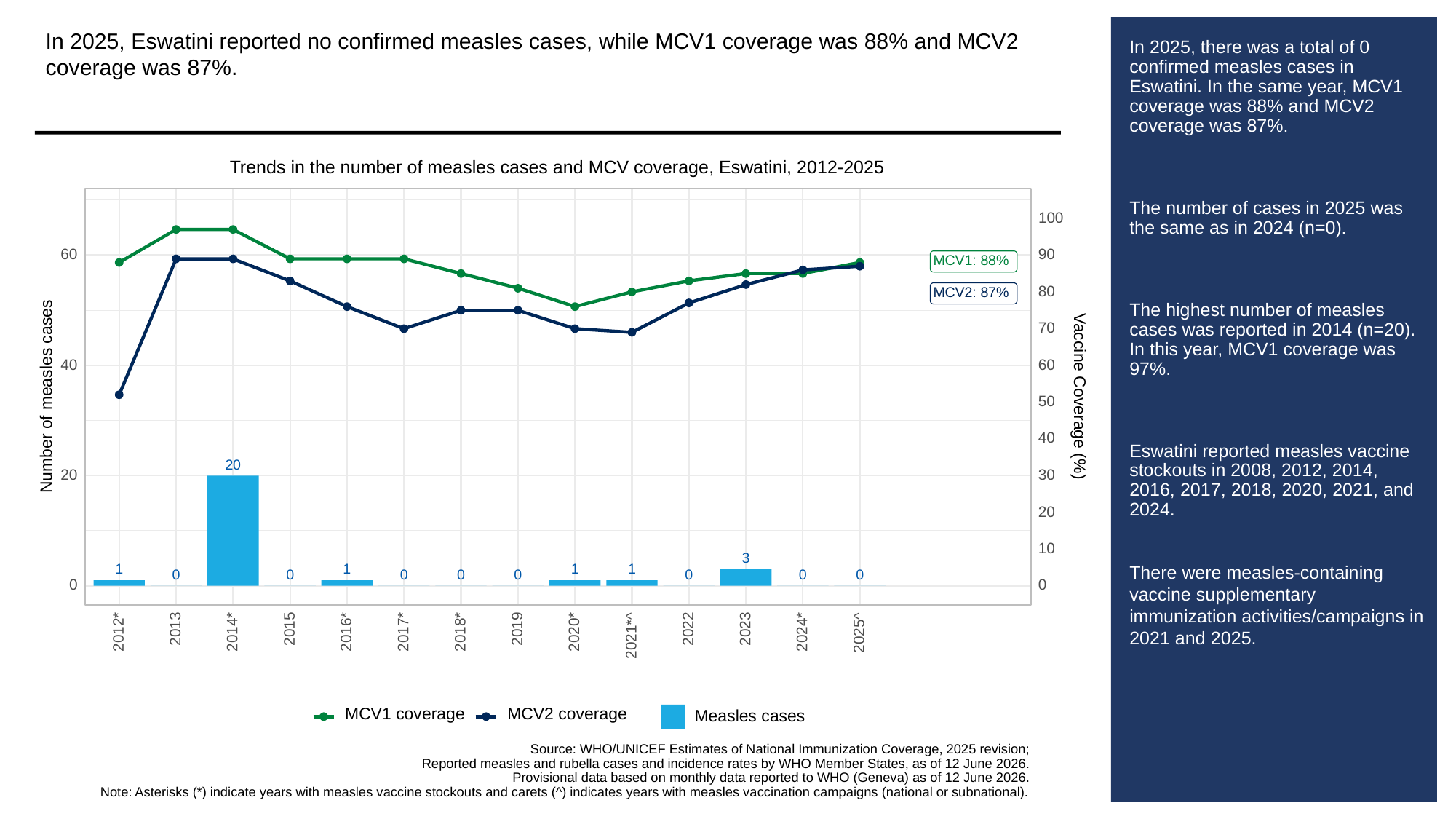

In 2025, Eswatini reported no confirmed measles cases, while MCV1 coverage was 88% and MCV2 coverage was 87%.
# In 2025, there was a total of 0 confirmed measles cases in Eswatini. In the same year, MCV1 coverage was 88% and MCV2 coverage was 87%.

The number of cases in 2025 was the same as in 2024 (n=0).

The highest number of measles cases was reported in 2014 (n=20). In this year, MCV1 coverage was 97%.

Eswatini reported measles vaccine stockouts in 2008, 2012, 2014, 2016, 2017, 2018, 2020, 2021, and 2024.

There were measles-containing vaccine supplementary immunization activities/campaigns in 2021 and 2025.

Trends in the number of measles cases and MCV coverage, Eswatini, 2012-2025

100

60
90

MCV1: 88%

80
MCV2: 87%

70

40
60

Vaccine Coverage (%)
Number of measles cases

50

40
20
30
20

20

10
3
1
1
1
1

0
0
0
0
0
0
0
0
0
0

2013
2023
2015
2019
2022
2012*
2014*
2016*
2017*
2018*
2020*
2024*
2025^
2021*^

MCV1 coverage
MCV2 coverage
Measles cases

Source: WHO/UNICEF Estimates of National Immunization Coverage, 2025 revision;
Reported measles and rubella cases and incidence rates by WHO Member States, as of 12 June 2026.
Provisional data based on monthly data reported to WHO (Geneva) as of 12 June 2026.
Note: Asterisks (*) indicate years with measles vaccine stockouts and carets (^) indicates years with measles vaccination campaigns (national or subnational).